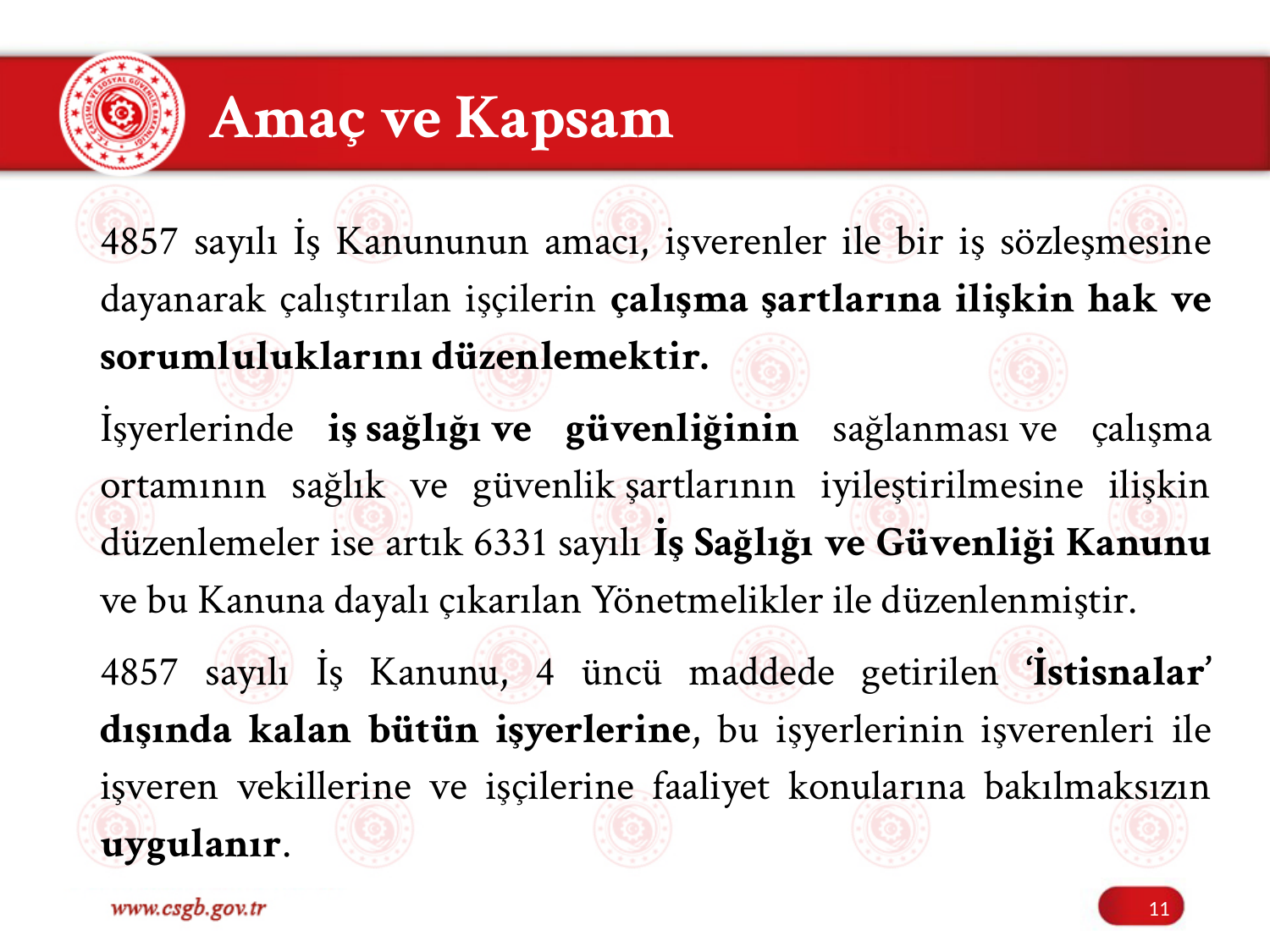

Amaç ve Kapsam
4857 sayılı İş Kanununun amacı, işverenler ile bir iş sözleşmesine dayanarak çalıştırılan işçilerin çalışma şartlarına ilişkin hak ve sorumluluklarını düzenlemektir.
İşyerlerinde iş sağlığı ve güvenliğinin sağlanması ve çalışma ortamının sağlık ve güvenlik şartlarının iyileştirilmesine ilişkin düzenlemeler ise artık 6331 sayılı İş Sağlığı ve Güvenliği Kanunu ve bu Kanuna dayalı çıkarılan Yönetmelikler ile düzenlenmiştir.
4857 sayılı İş Kanunu, 4 üncü maddede getirilen ‘İstisnalar’ dışında kalan bütün işyerlerine, bu işyerlerinin işverenleri ile işveren vekillerine ve işçilerine faaliyet konularına bakılmaksızın uygulanır.

11